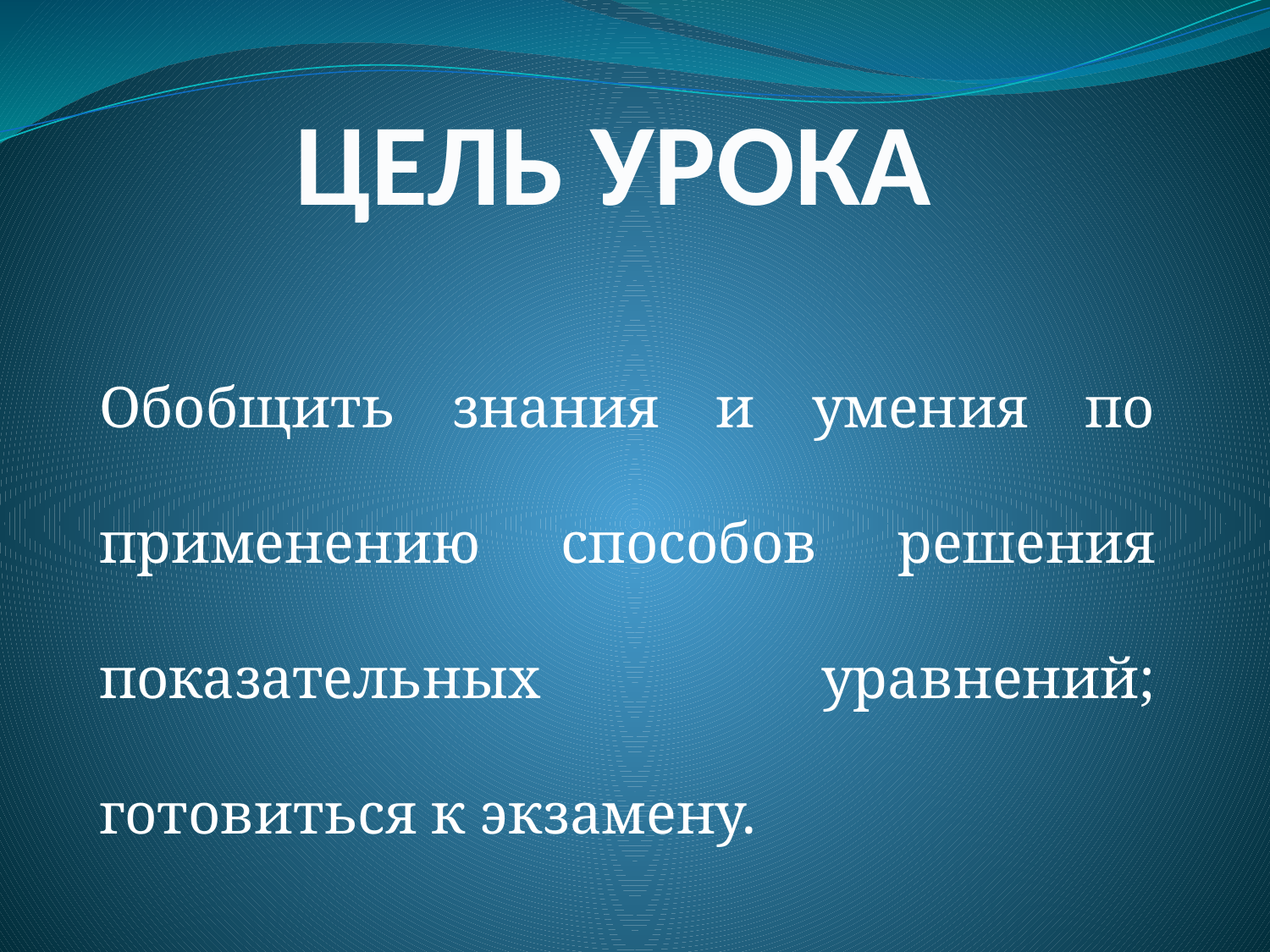

# ЦЕЛЬ УРОКА
Обобщить знания и умения по применению способов решения показательных уравнений; готовиться к экзамену.